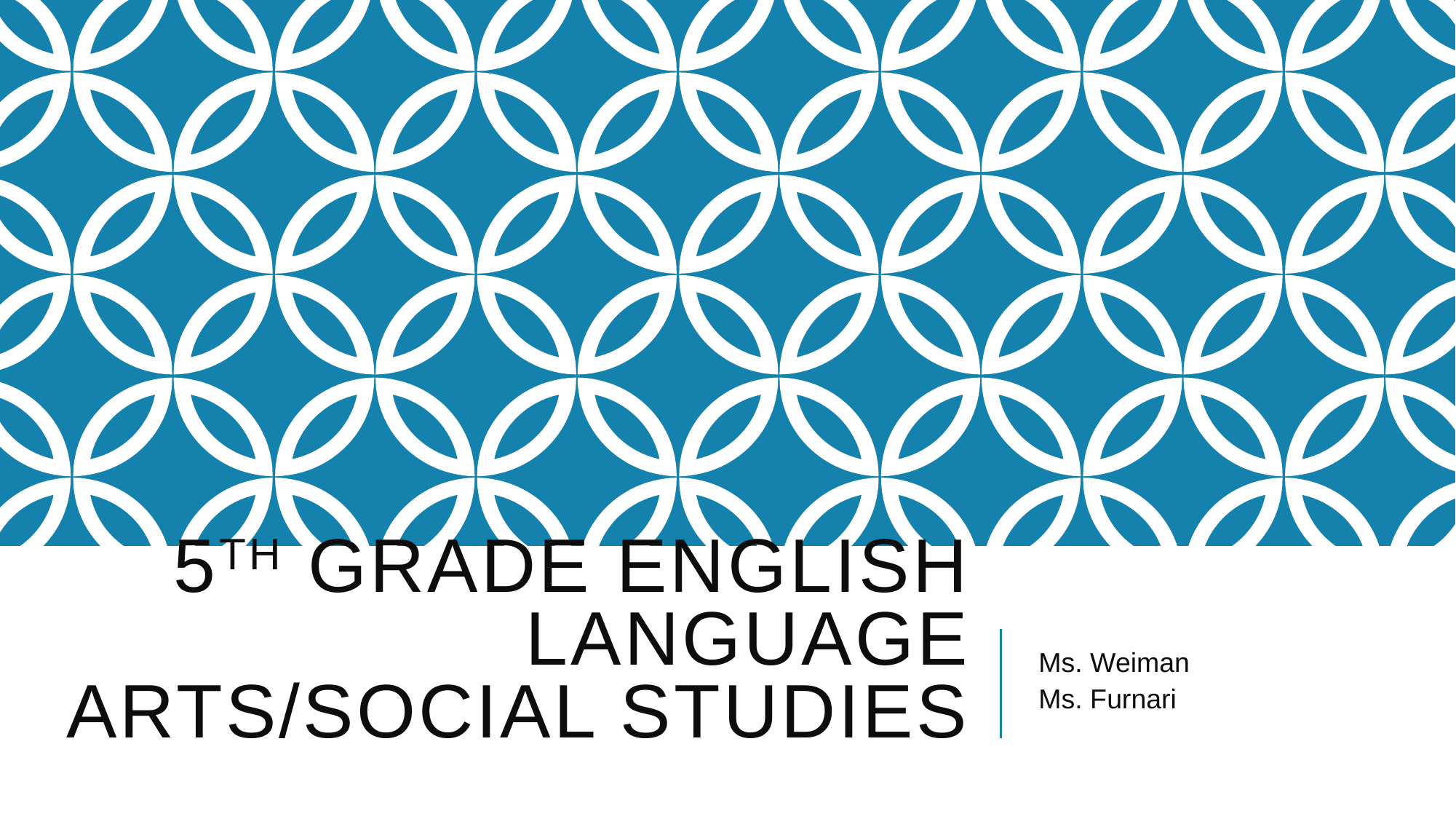

# 5th Grade English Language Arts/Social Studies
Ms. Weiman
Ms. Furnari